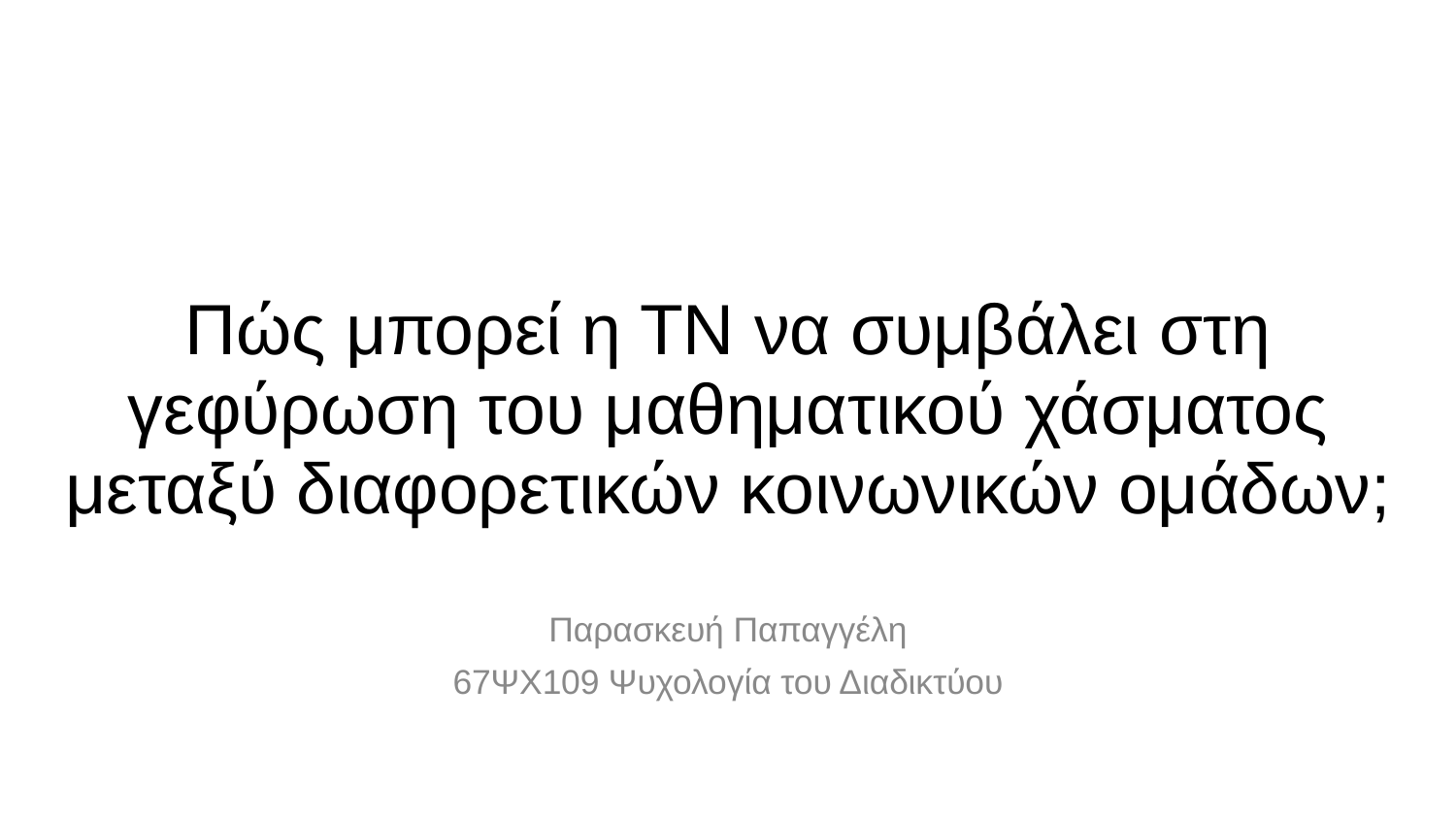

# Πώς μπορεί η ΤΝ να συμβάλει στη γεφύρωση του μαθηματικού χάσματος μεταξύ διαφορετικών κοινωνικών ομάδων;
Παρασκευή Παπαγγέλη
67ΨΧ109 Ψυχολογία του Διαδικτύου